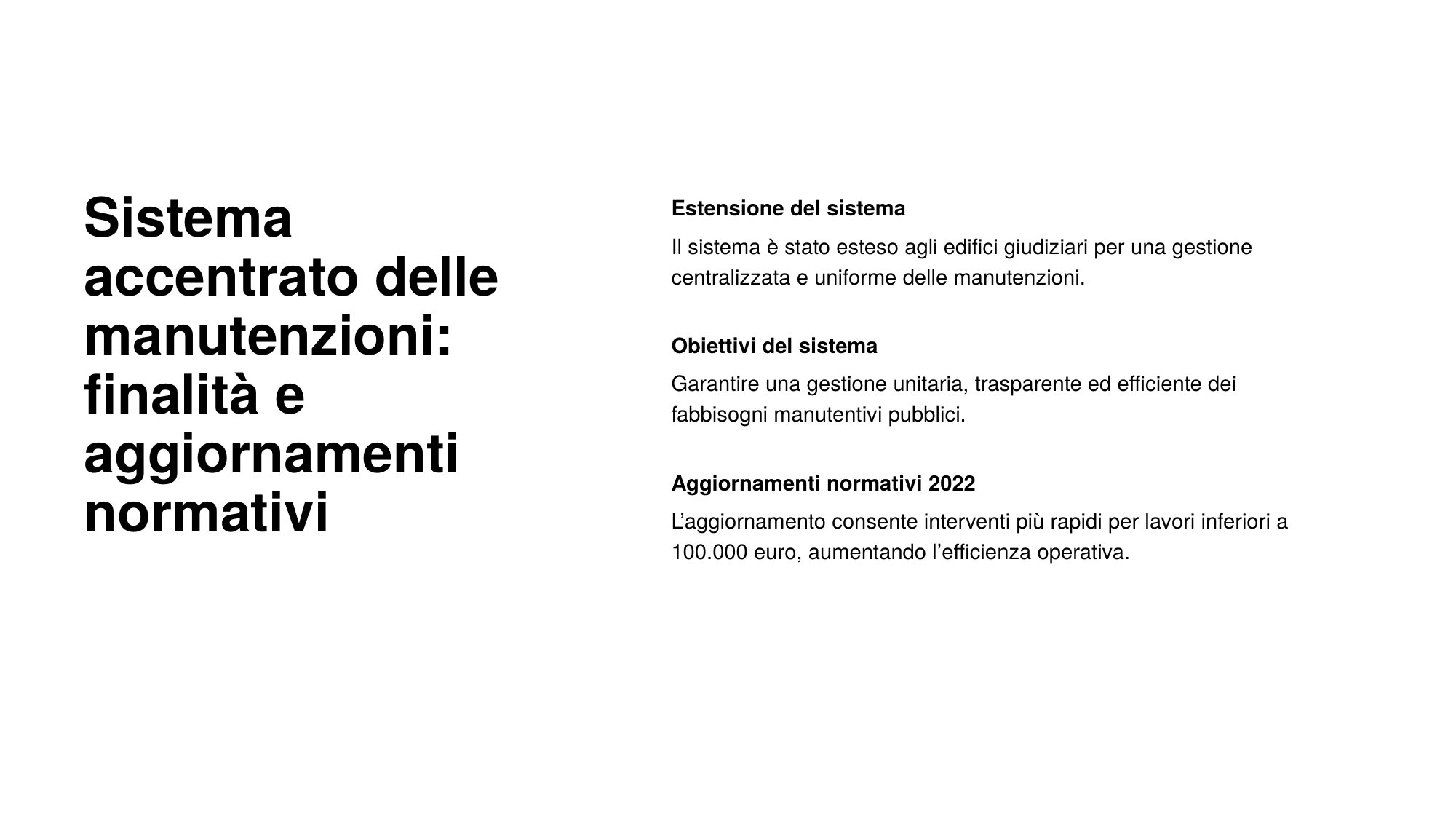

# Sistema accentrato delle manutenzioni: finalità e aggiornamenti normativi
Estensione del sistema
Il sistema è stato esteso agli edifici giudiziari per una gestione centralizzata e uniforme delle manutenzioni.
Obiettivi del sistema
Garantire una gestione unitaria, trasparente ed efficiente dei fabbisogni manutentivi pubblici.
Aggiornamenti normativi 2022
L’aggiornamento consente interventi più rapidi per lavori inferiori a 100.000 euro, aumentando l’efficienza operativa.